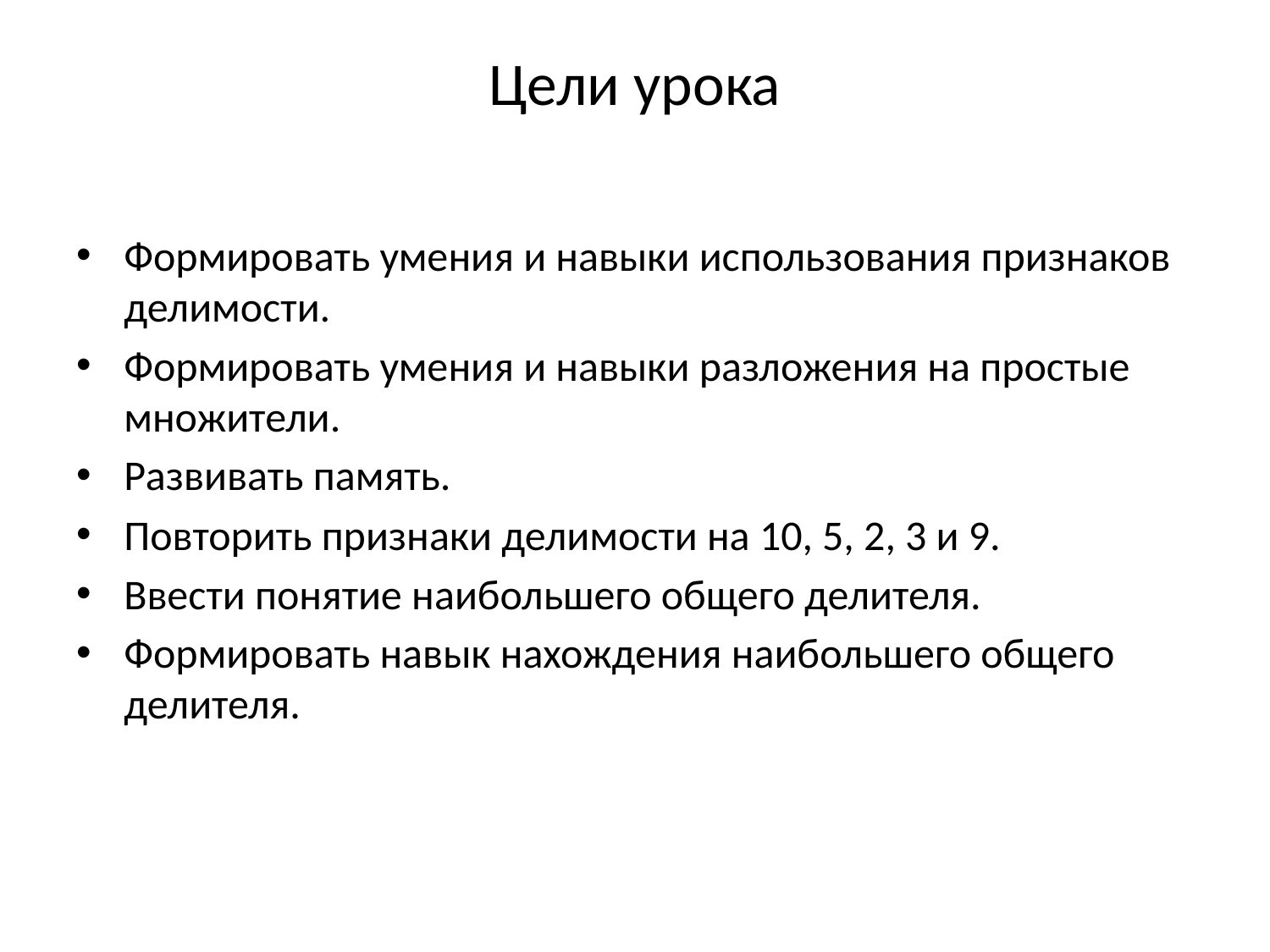

# Цели урока
Формировать умения и навыки использования признаков делимости.
Формировать умения и навыки разложения на простые множители.
Развивать память.
Повторить признаки делимости на 10, 5, 2, 3 и 9.
Ввести понятие наибольшего общего делителя.
Формировать навык нахождения наибольшего общего делителя.